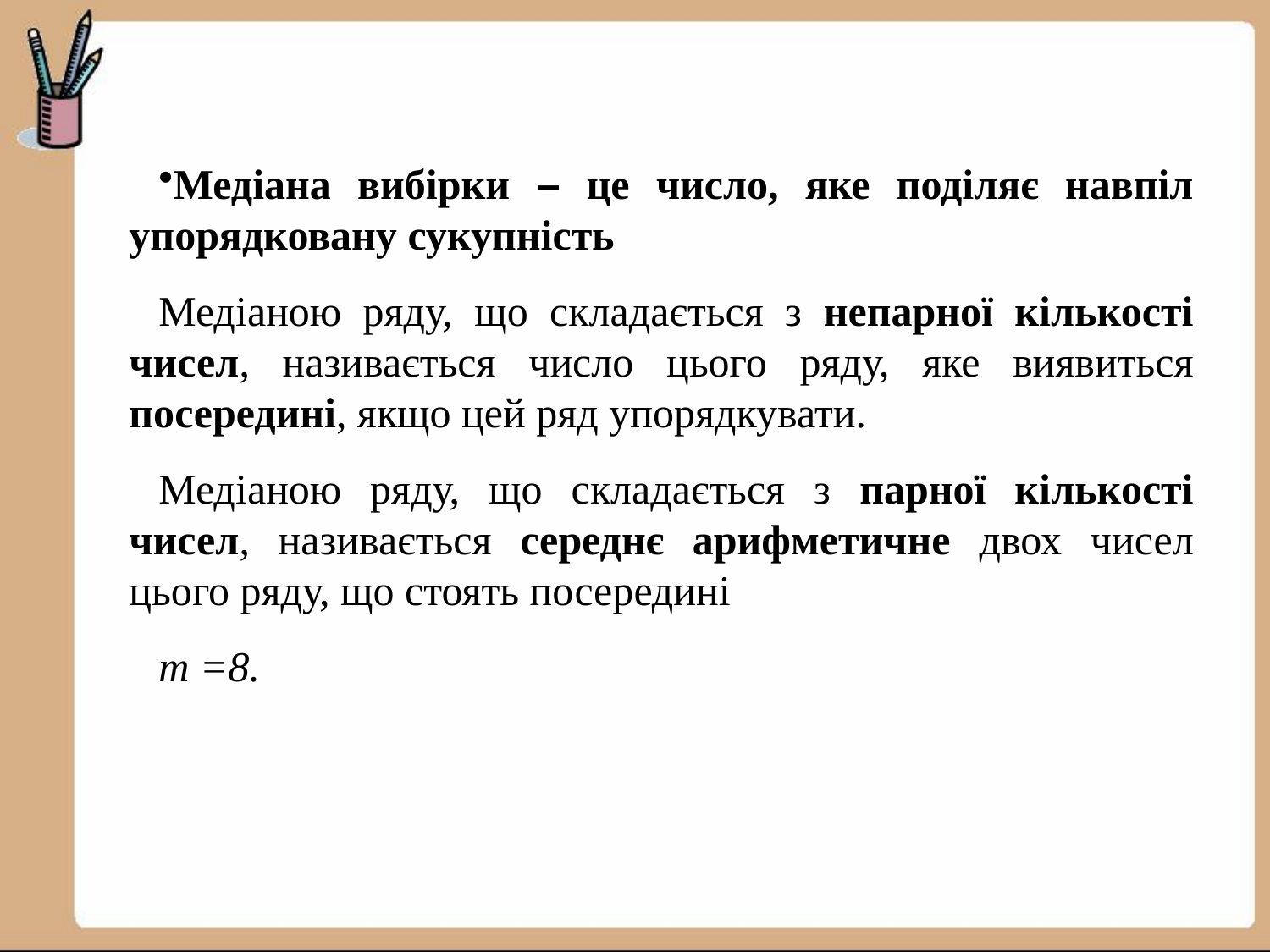

Медіана вибірки – це число, яке поділяє навпіл упорядковану сукупність

Медіаною ряду, що складається з непарної кількості чисел, називається число цього ряду, яке виявиться посередині, якщо цей ряд упорядкувати.

Медіаною ряду, що складається з парної кількості чисел, називається середнє арифметичне двох чисел цього ряду, що стоять посередині

m =8.